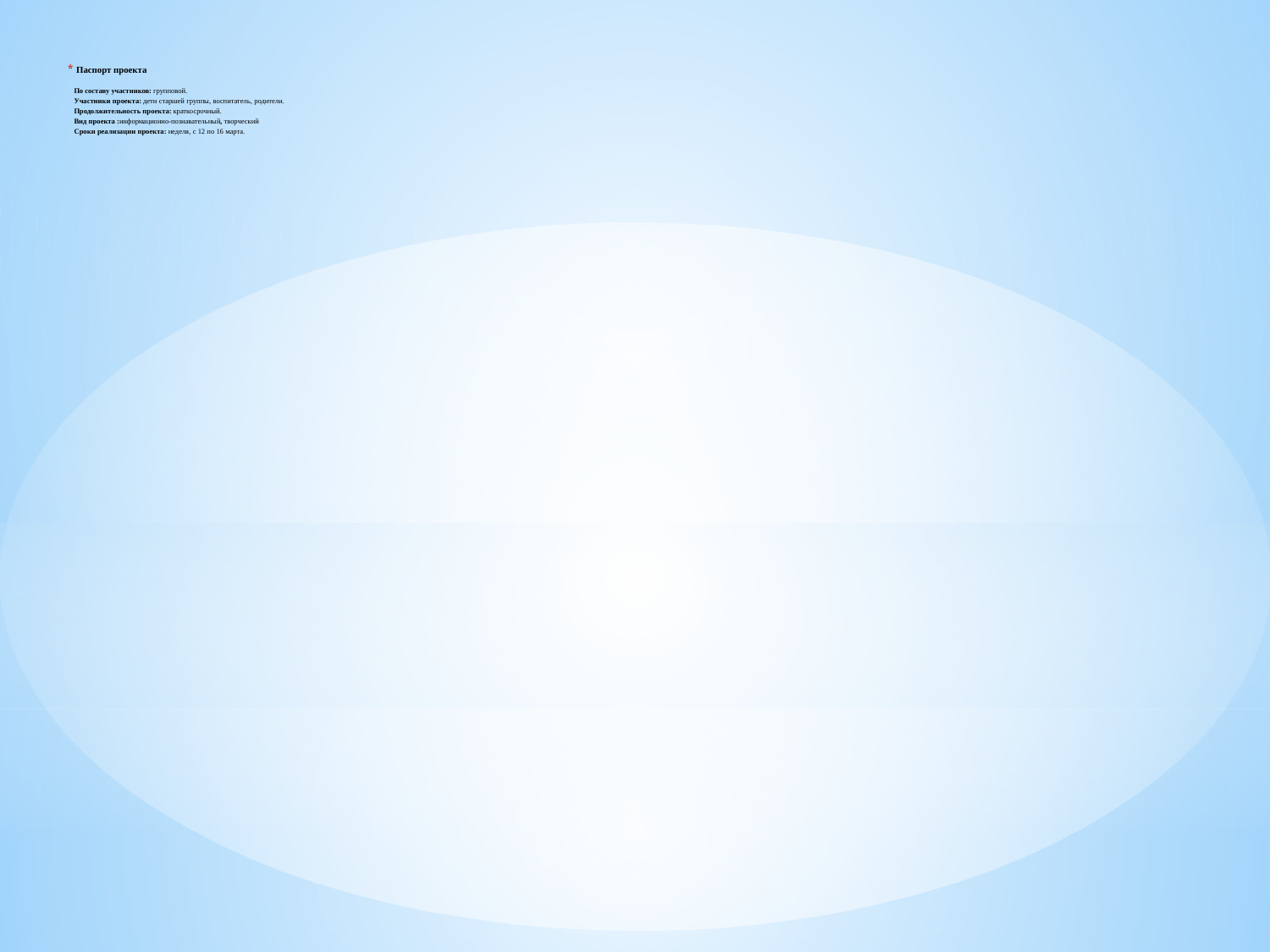

# Паспорт проекта По составу участников: групповой. Участники проекта: дети старшей группы, воспитатель, родители. Продолжительность проекта: краткосрочный. Вид проекта :информационно-познавательный, творческий Сроки реализации проекта: неделя, с 12 по 16 марта.